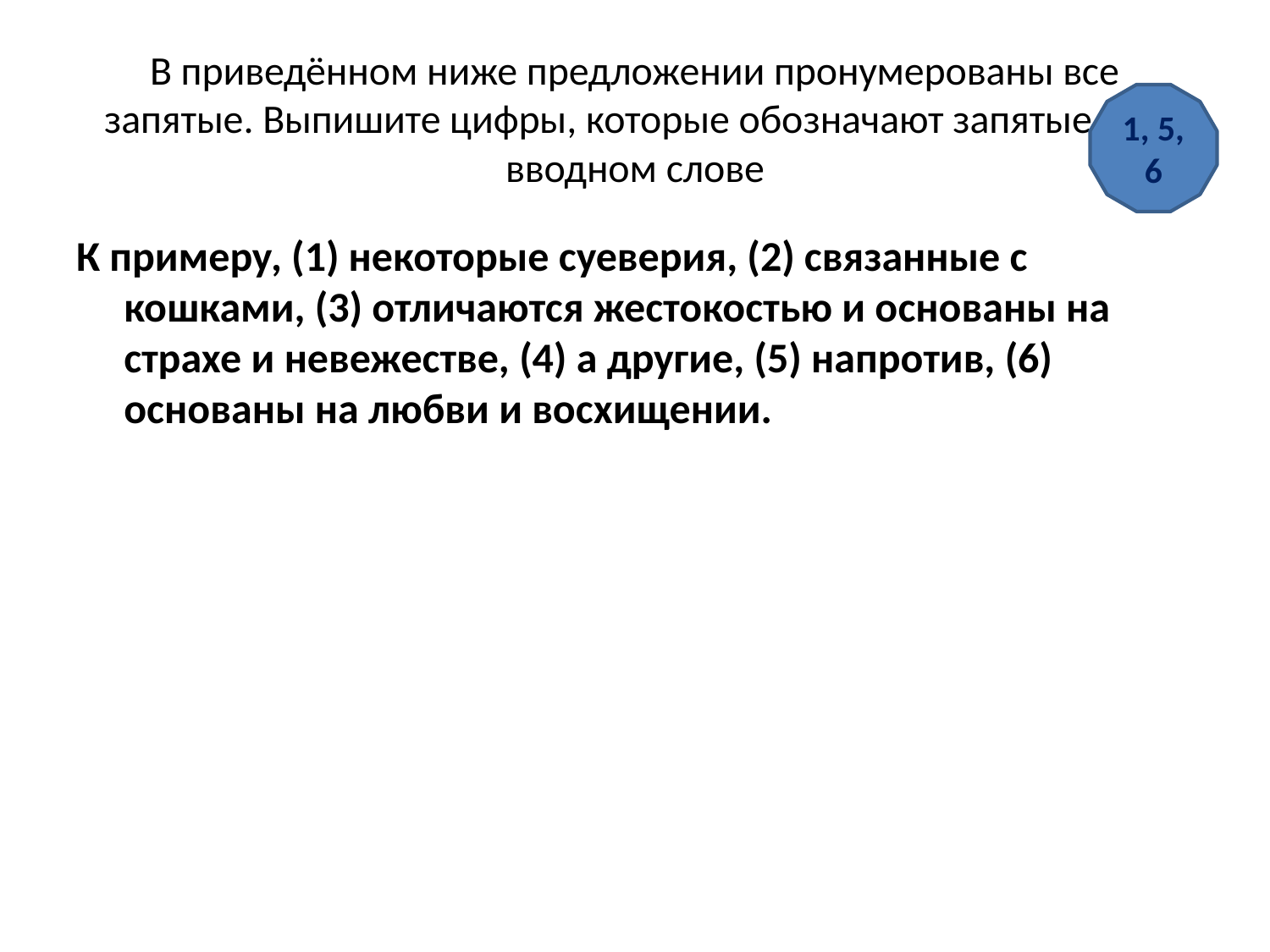

# В приведённом ниже предложении пронумерованы все запятые. Выпишите цифры, которые обозначают запятые при вводном слове
1, 5, 6
К примеру, (1) некоторые суеверия, (2) связанные с кошками, (3) отличаются жестокостью и основаны на страхе и невежестве, (4) а другие, (5) напротив, (6) основаны на любви и восхищении.